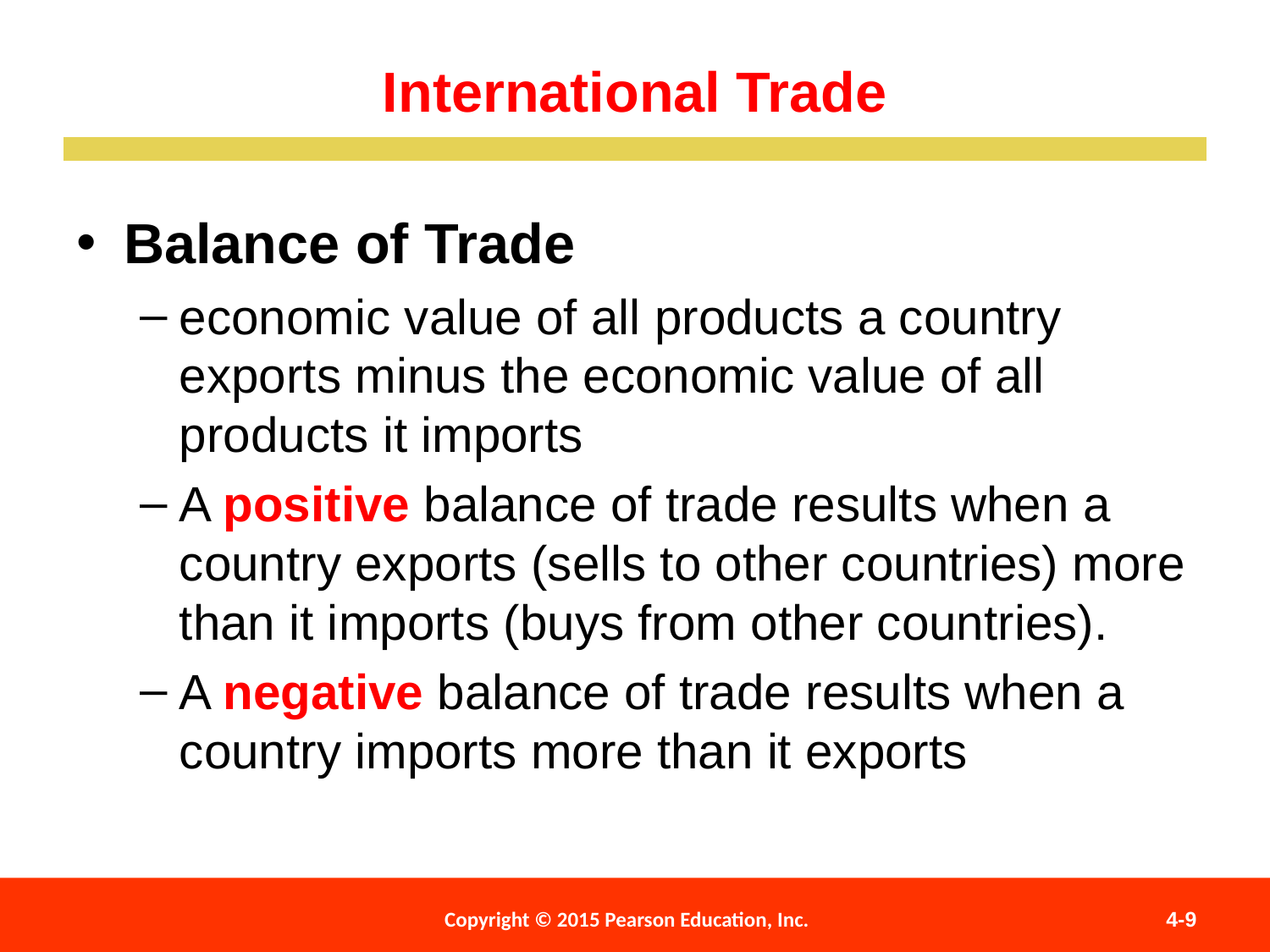

International Trade
Balance of Trade
economic value of all products a country exports minus the economic value of all products it imports
A positive balance of trade results when a country exports (sells to other countries) more than it imports (buys from other countries).
A negative balance of trade results when a country imports more than it exports